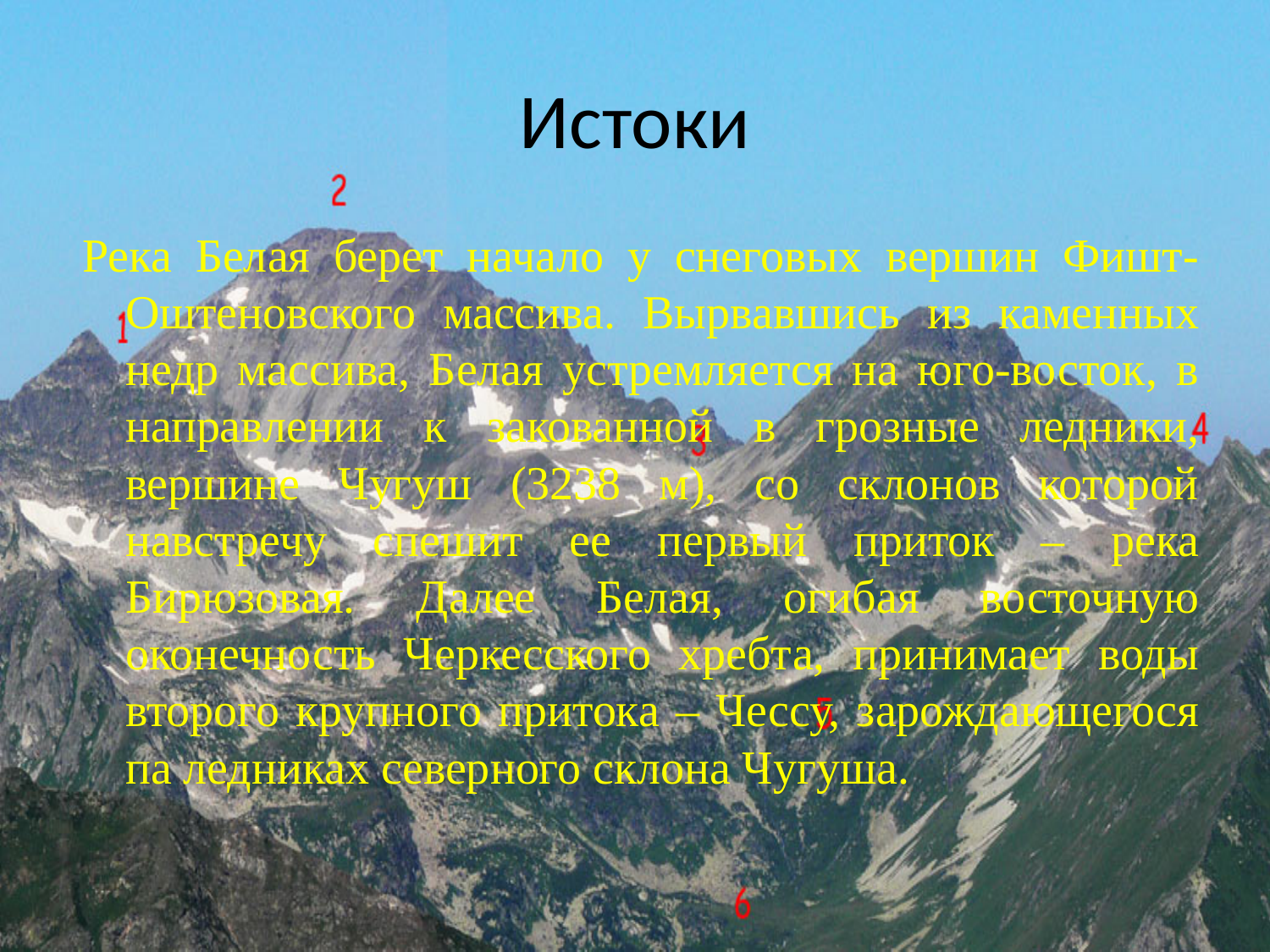

# Истоки
Река Белая берет начало у снеговых вершин Фишт-Оштеновского массива. Вырвавшись из каменных недр массива, Белая устремляется на юго-восток, в направлении к закованной в грозные ледники, вершине Чугуш (3238 м), со склонов которой навстречу спешит ее первый приток – река Бирюзовая. Далее Белая, огибая восточную оконечность Черкесского хребта, принимает воды второго крупного притока – Чессу, зарождающегося па ледниках северного склона Чугуша.